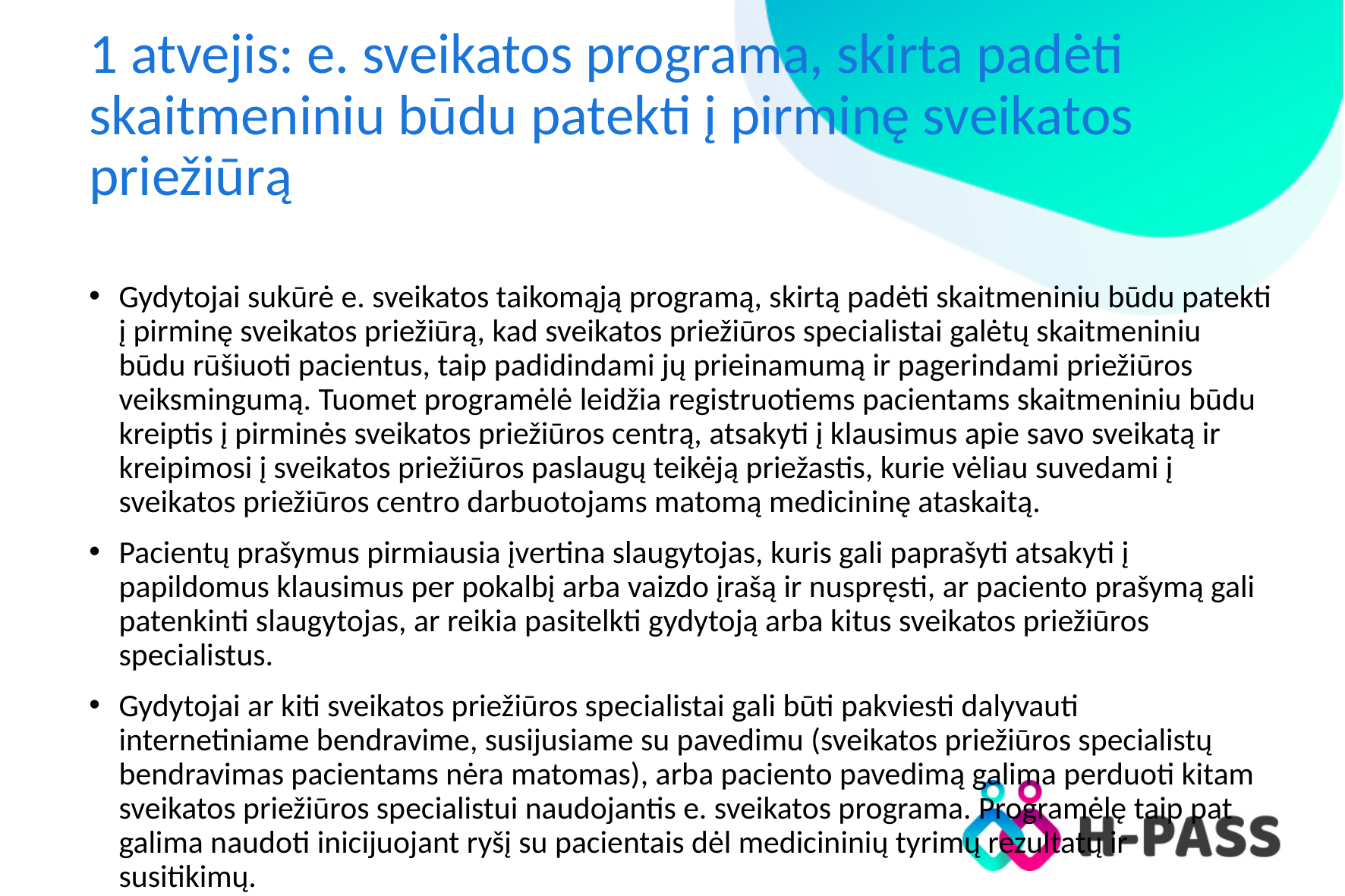

# 1 atvejis: e. sveikatos programa, skirta padėti skaitmeniniu būdu patekti į pirminę sveikatos priežiūrą
Gydytojai sukūrė e. sveikatos taikomąją programą, skirtą padėti skaitmeniniu būdu patekti į pirminę sveikatos priežiūrą, kad sveikatos priežiūros specialistai galėtų skaitmeniniu būdu rūšiuoti pacientus, taip padidindami jų prieinamumą ir pagerindami priežiūros veiksmingumą. Tuomet programėlė leidžia registruotiems pacientams skaitmeniniu būdu kreiptis į pirminės sveikatos priežiūros centrą, atsakyti į klausimus apie savo sveikatą ir kreipimosi į sveikatos priežiūros paslaugų teikėją priežastis, kurie vėliau suvedami į sveikatos priežiūros centro darbuotojams matomą medicininę ataskaitą.
Pacientų prašymus pirmiausia įvertina slaugytojas, kuris gali paprašyti atsakyti į papildomus klausimus per pokalbį arba vaizdo įrašą ir nuspręsti, ar paciento prašymą gali patenkinti slaugytojas, ar reikia pasitelkti gydytoją arba kitus sveikatos priežiūros specialistus.
Gydytojai ar kiti sveikatos priežiūros specialistai gali būti pakviesti dalyvauti internetiniame bendravime, susijusiame su pavedimu (sveikatos priežiūros specialistų bendravimas pacientams nėra matomas), arba paciento pavedimą galima perduoti kitam sveikatos priežiūros specialistui naudojantis e. sveikatos programa. Programėlę taip pat galima naudoti inicijuojant ryšį su pacientais dėl medicininių tyrimų rezultatų ir susitikimų.